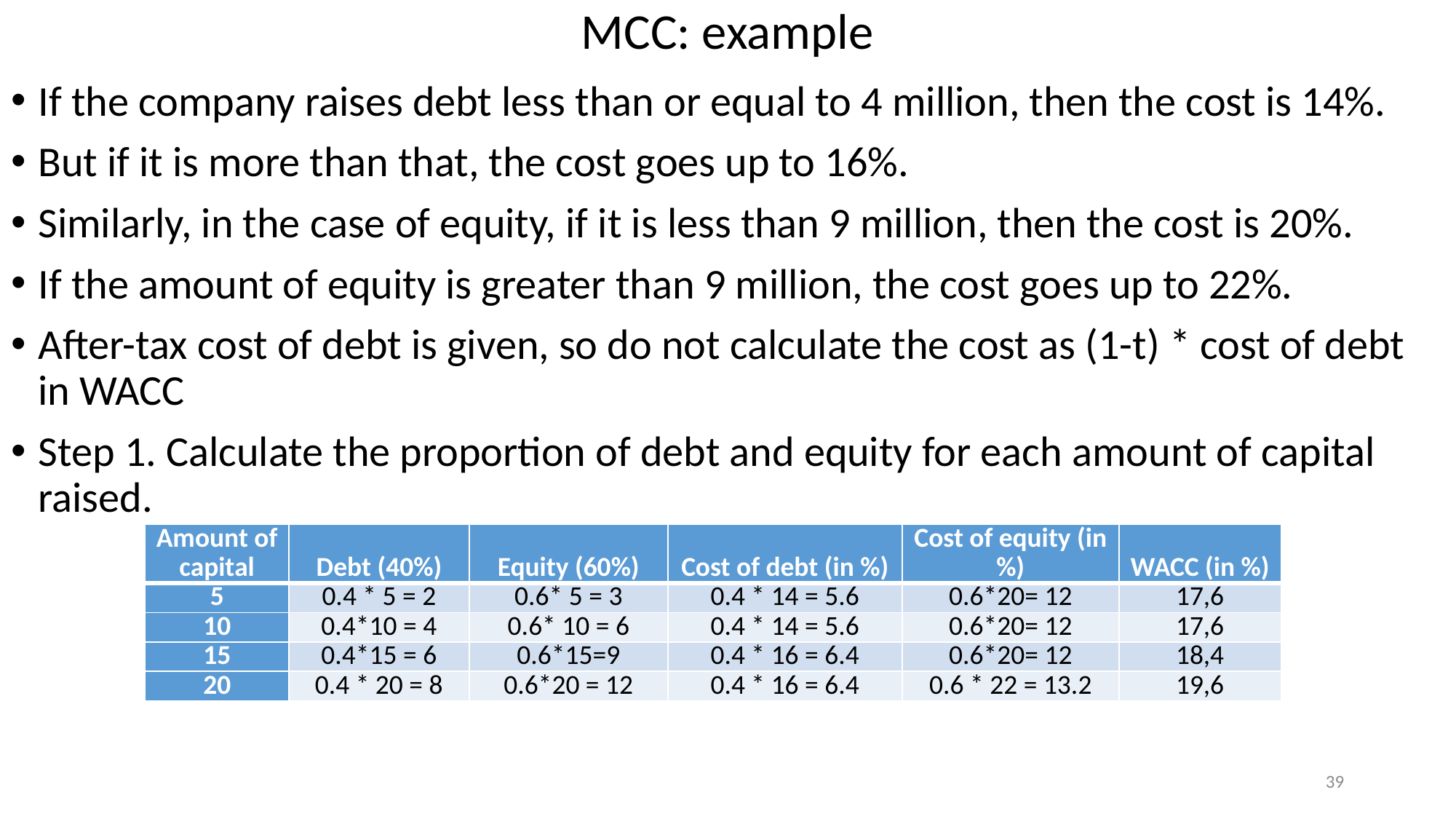

# MCC: example
If the company raises debt less than or equal to 4 million, then the cost is 14%.
But if it is more than that, the cost goes up to 16%.
Similarly, in the case of equity, if it is less than 9 million, then the cost is 20%.
If the amount of equity is greater than 9 million, the cost goes up to 22%.
After-tax cost of debt is given, so do not calculate the cost as (1-t) * cost of debt in WACC
Step 1. Calculate the proportion of debt and equity for each amount of capital raised.
| Amount of capital | Debt (40%) | Equity (60%) | Cost of debt (in %) | Cost of equity (in %) | WACC (in %) |
| --- | --- | --- | --- | --- | --- |
| 5 | 0.4 \* 5 = 2 | 0.6\* 5 = 3 | 0.4 \* 14 = 5.6 | 0.6\*20= 12 | 17,6 |
| 10 | 0.4\*10 = 4 | 0.6\* 10 = 6 | 0.4 \* 14 = 5.6 | 0.6\*20= 12 | 17,6 |
| 15 | 0.4\*15 = 6 | 0.6\*15=9 | 0.4 \* 16 = 6.4 | 0.6\*20= 12 | 18,4 |
| 20 | 0.4 \* 20 = 8 | 0.6\*20 = 12 | 0.4 \* 16 = 6.4 | 0.6 \* 22 = 13.2 | 19,6 |
39